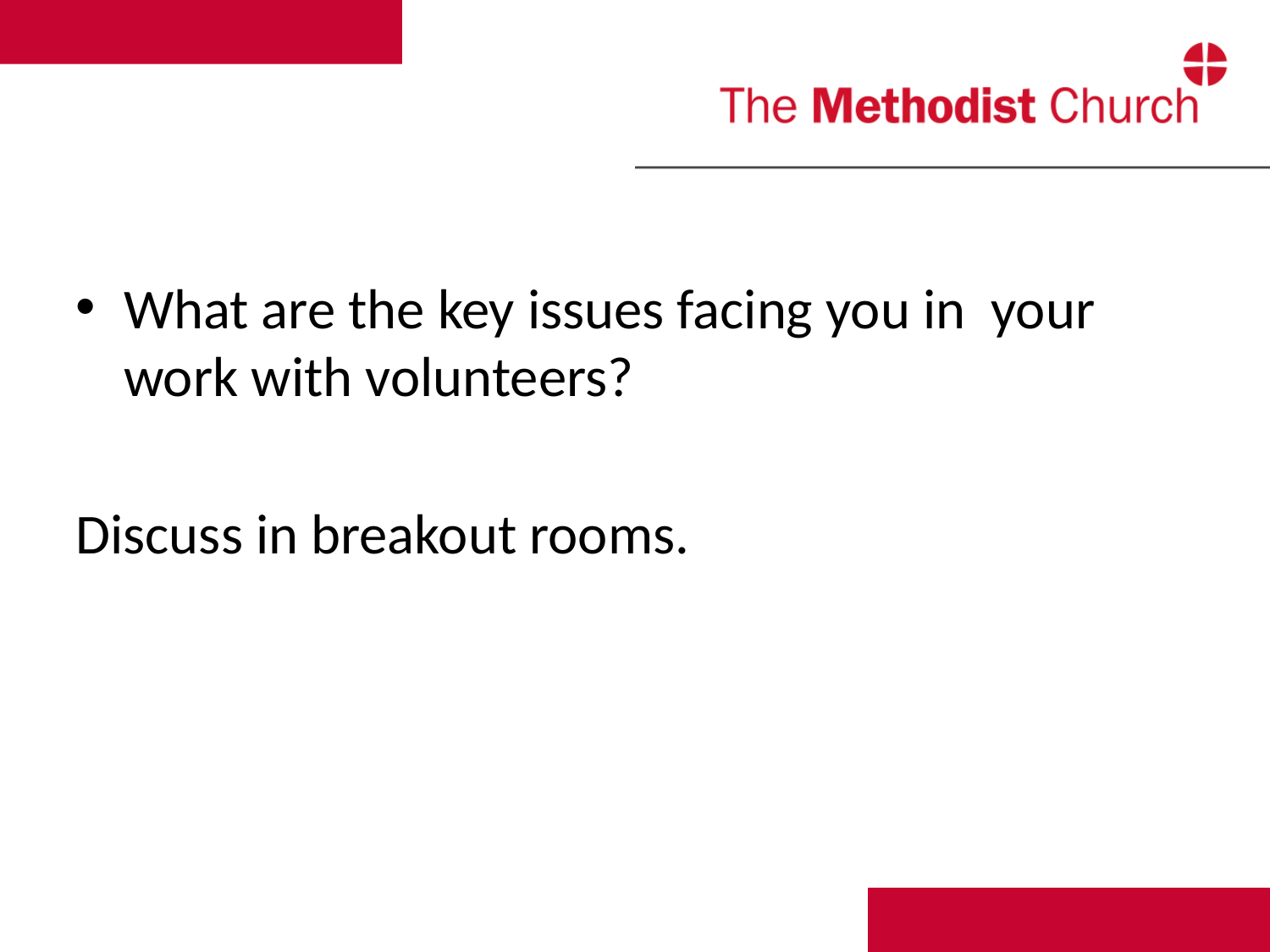

#
What are the key issues facing you in  your work with volunteers?

Discuss in breakout rooms.